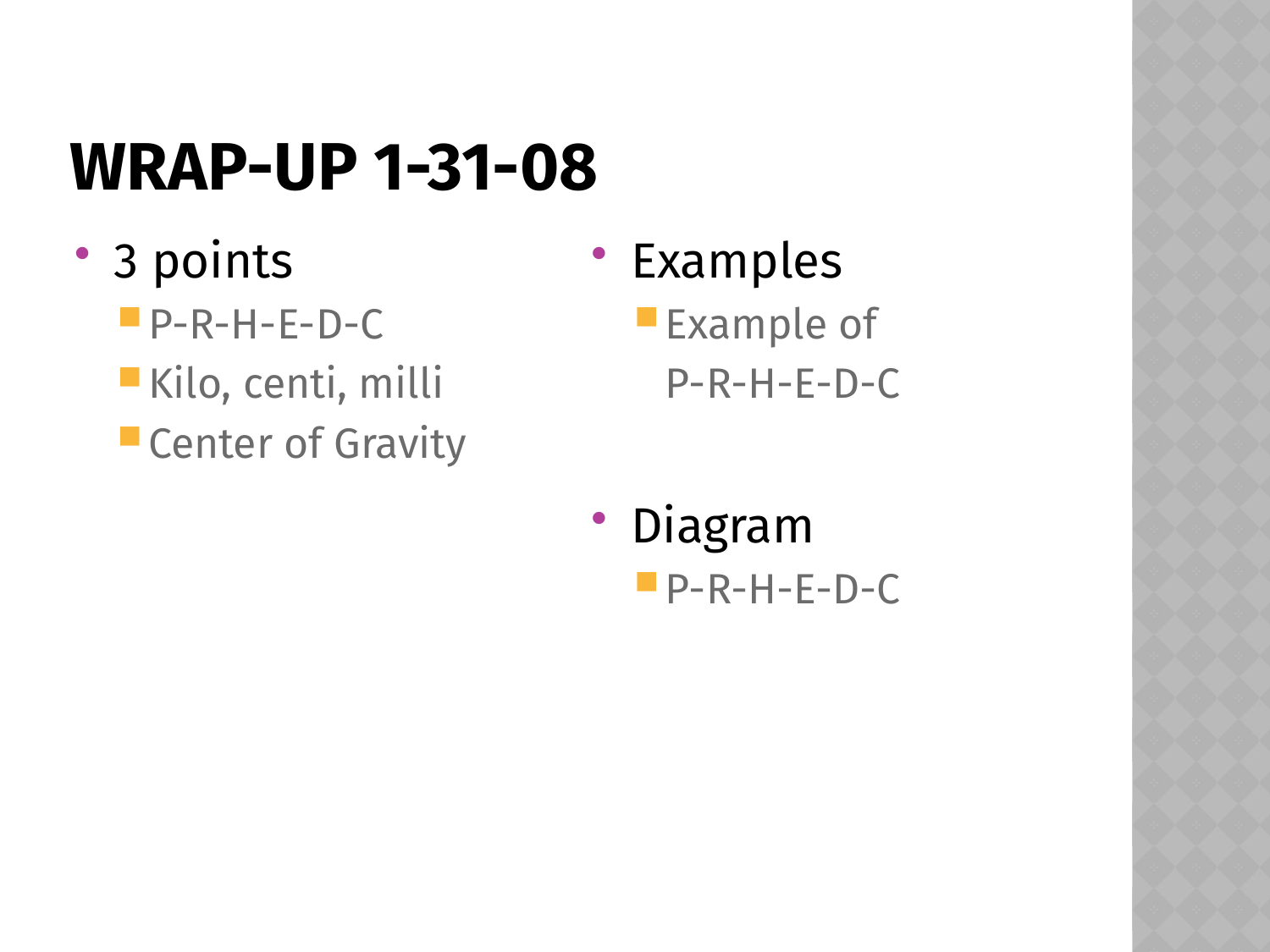

# Wrap-up 1-31-08
3 points
P-R-H-E-D-C
Kilo, centi, milli
Center of Gravity

Examples
Example of
	P-R-H-E-D-C

Diagram
P-R-H-E-D-C